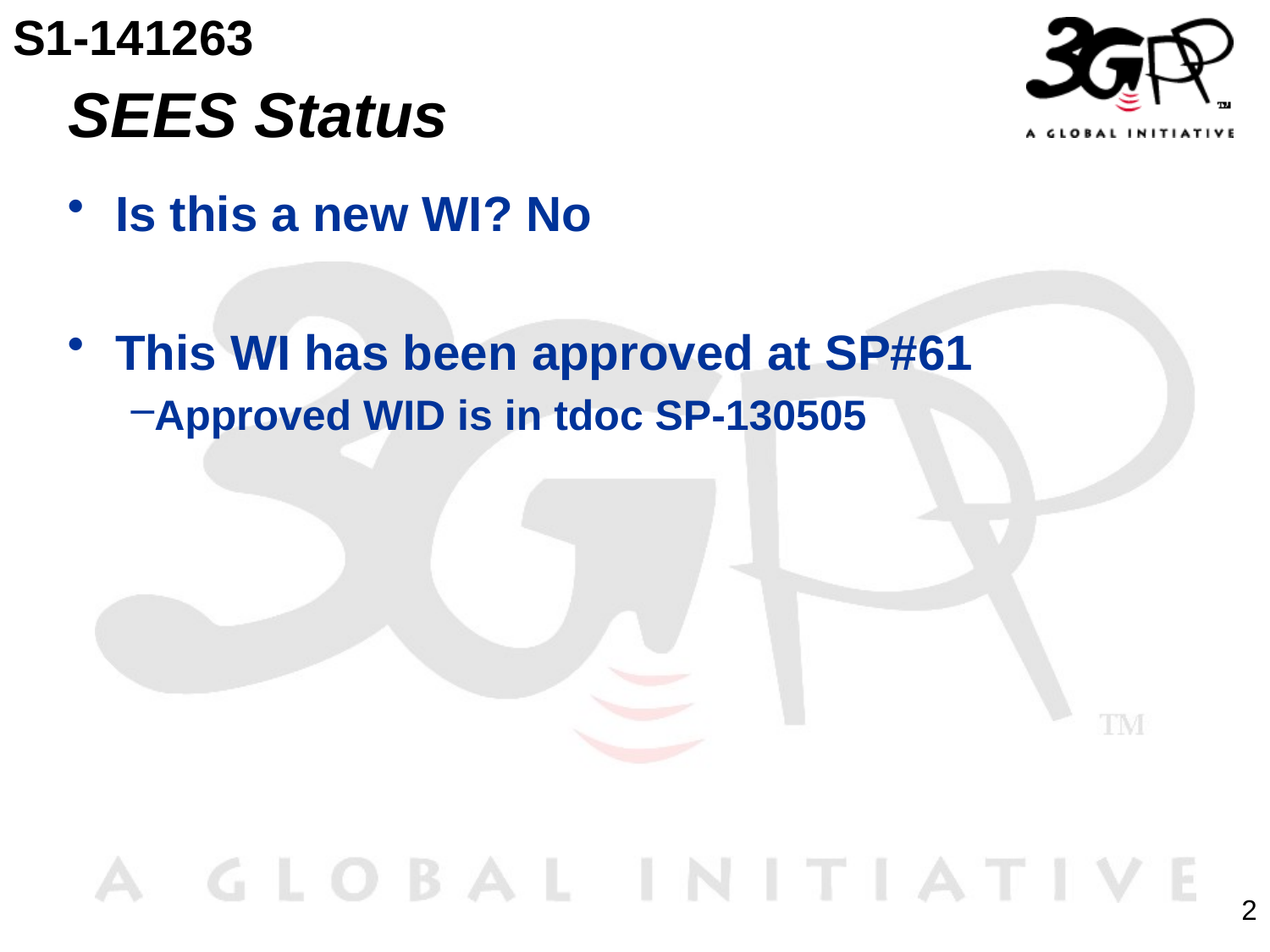

S1-141263
# SEES Status
Is this a new WI? No

This WI has been approved at SP#61
Approved WID is in tdoc SP-130505
2